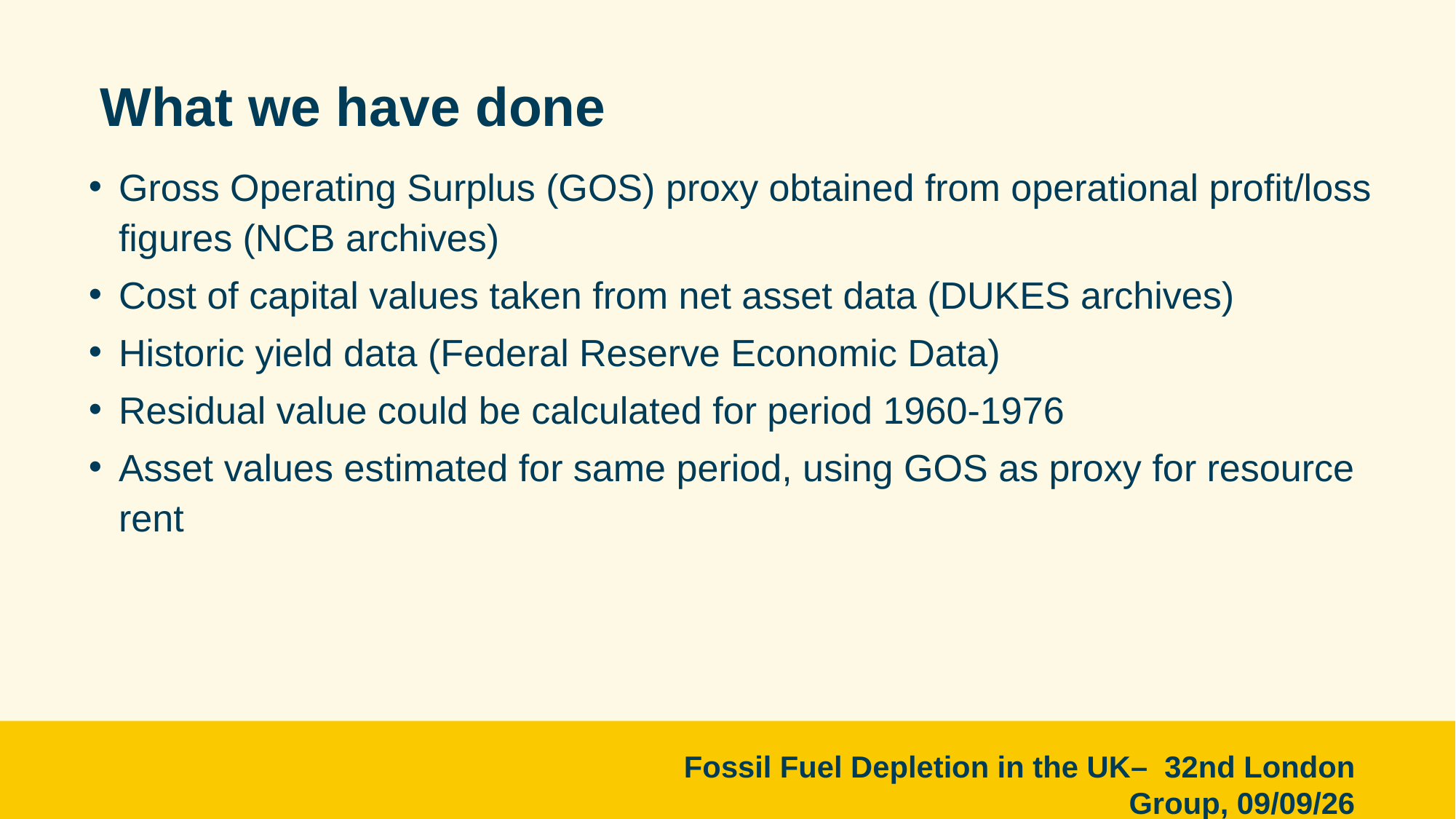

# What we have done
Gross Operating Surplus (GOS) proxy obtained from operational profit/loss figures (NCB archives)
Cost of capital values taken from net asset data (DUKES archives)
Historic yield data (Federal Reserve Economic Data)
Residual value could be calculated for period 1960-1976
Asset values estimated for same period, using GOS as proxy for resource rent
Fossil Fuel Depletion in the UK–  32nd London Group, 09/09/26